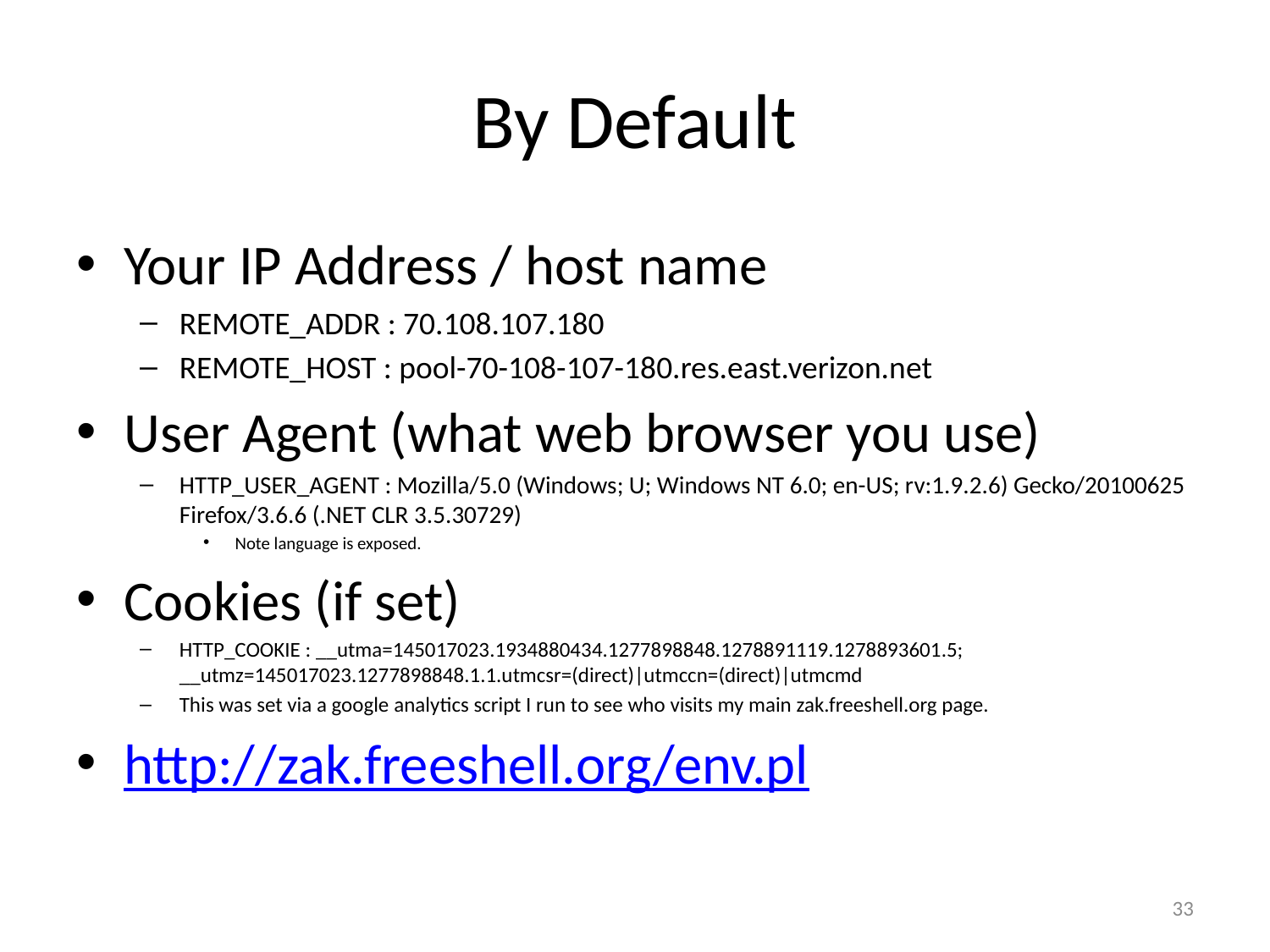

# By Default
Your IP Address / host name
REMOTE_ADDR : 70.108.107.180
REMOTE_HOST : pool-70-108-107-180.res.east.verizon.net
User Agent (what web browser you use)
HTTP_USER_AGENT : Mozilla/5.0 (Windows; U; Windows NT 6.0; en-US; rv:1.9.2.6) Gecko/20100625 Firefox/3.6.6 (.NET CLR 3.5.30729)
Note language is exposed.
Cookies (if set)
HTTP_COOKIE : __utma=145017023.1934880434.1277898848.1278891119.1278893601.5; __utmz=145017023.1277898848.1.1.utmcsr=(direct)|utmccn=(direct)|utmcmd
This was set via a google analytics script I run to see who visits my main zak.freeshell.org page.
http://zak.freeshell.org/env.pl
33